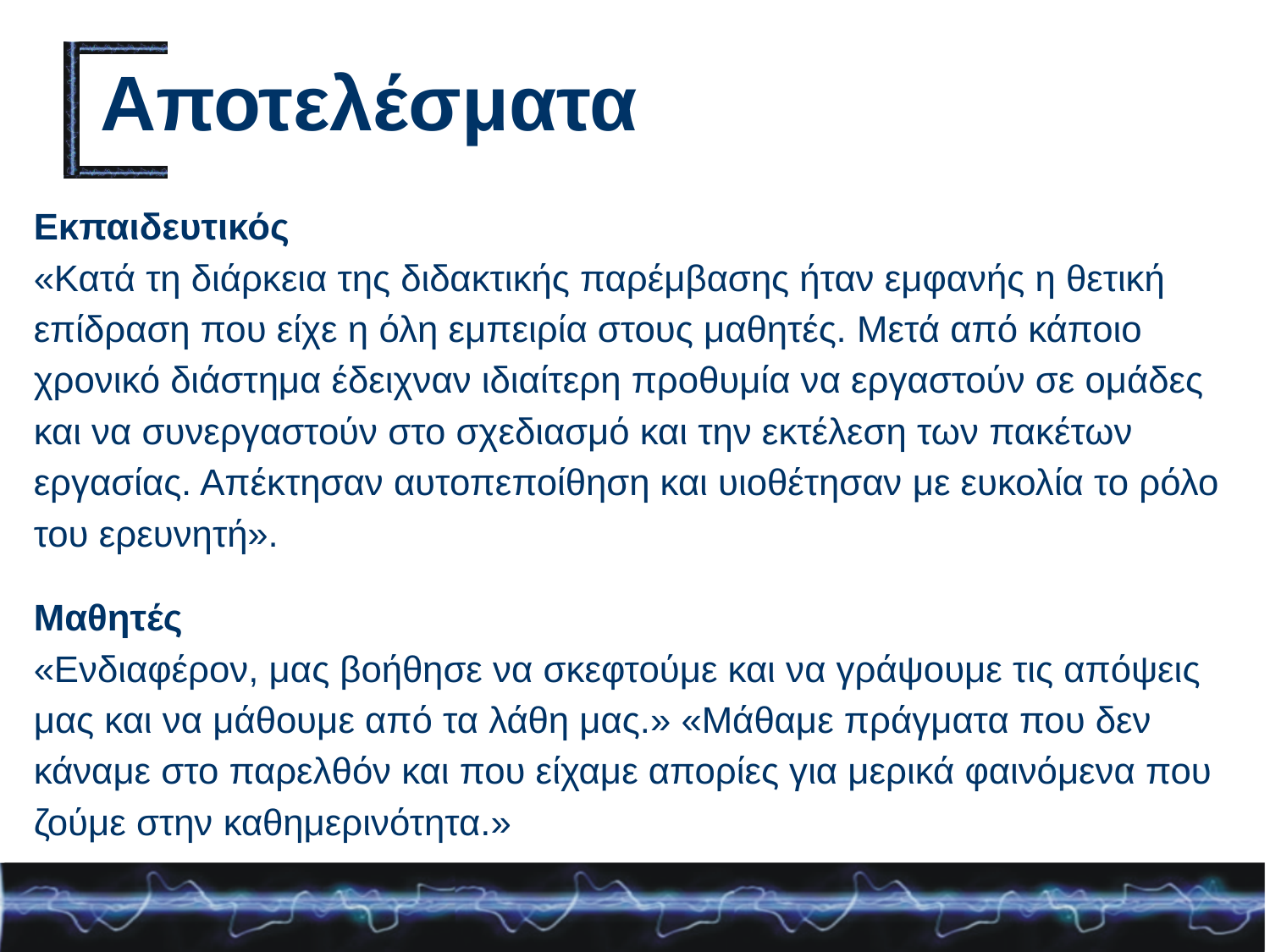

# Αποτελέσματα
Εκπαιδευτικός
«Κατά τη διάρκεια της διδακτικής παρέμβασης ήταν εμφανής η θετική επίδραση που είχε η όλη εμπειρία στους μαθητές. Μετά από κάποιο χρονικό διάστημα έδειχναν ιδιαίτερη προθυμία να εργαστούν σε ομάδες και να συνεργαστούν στο σχεδιασμό και την εκτέλεση των πακέτων εργασίας. Απέκτησαν αυτοπεποίθηση και υιοθέτησαν με ευκολία το ρόλο του ερευνητή».

Μαθητές
«Ενδιαφέρον, μας βοήθησε να σκεφτούμε και να γράψουμε τις απόψεις μας και να μάθουμε από τα λάθη μας.» «Μάθαμε πράγματα που δεν κάναμε στο παρελθόν και που είχαμε απορίες για μερικά φαινόμενα που ζούμε στην καθημερινότητα.»